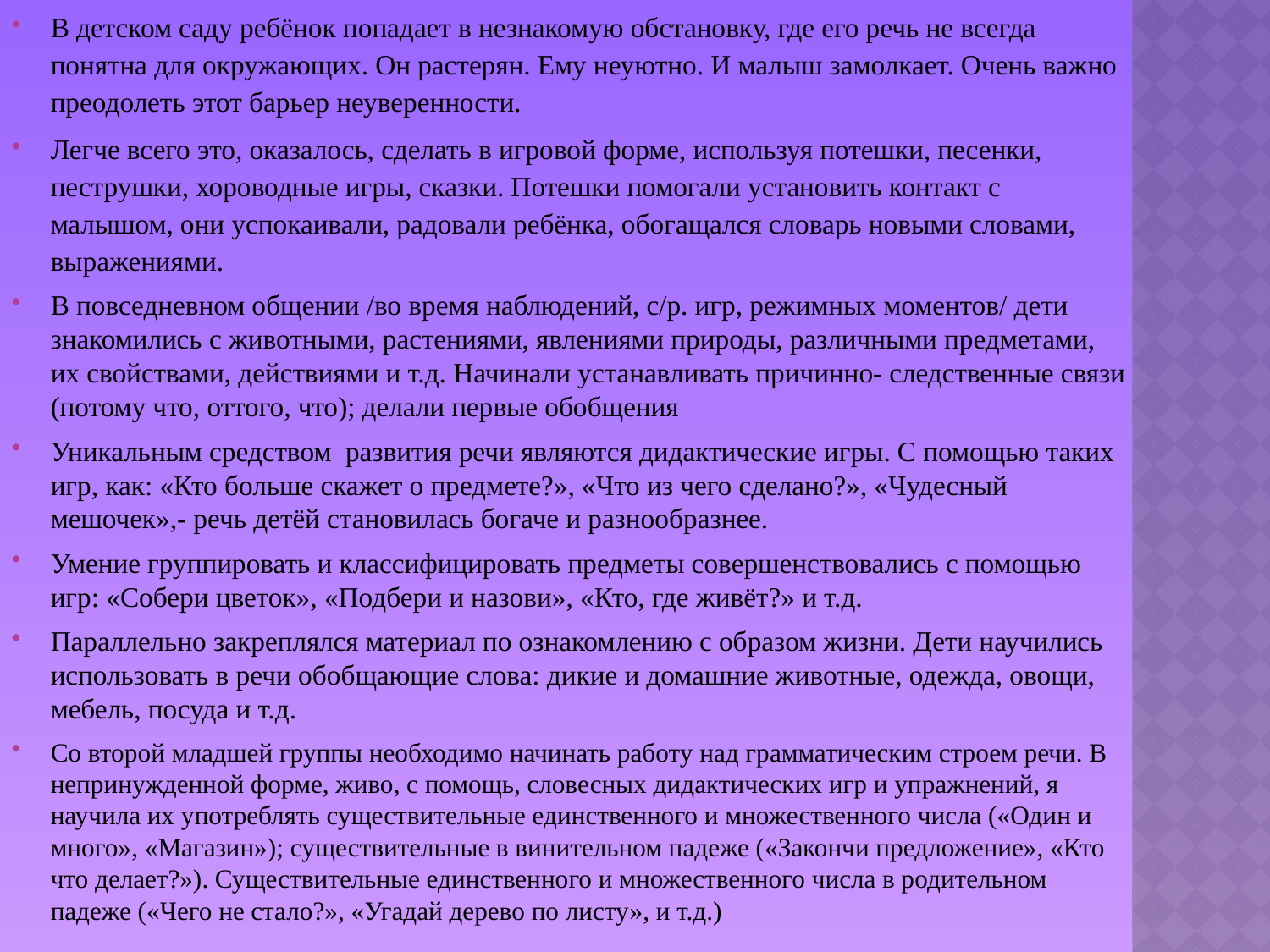

В детском саду ребёнок попадает в незнакомую обстановку, где его речь не всегда понятна для окружающих. Он растерян. Ему неуютно. И малыш замолкает. Очень важно преодолеть этот барьер неуверенности.
Легче всего это, оказалось, сделать в игровой форме, используя потешки, песенки, пеструшки, хороводные игры, сказки. Потешки помогали установить контакт с малышом, они успокаивали, радовали ребёнка, обогащался словарь новыми словами, выражениями.
В повседневном общении /во время наблюдений, с/р. игр, режимных моментов/ дети знакомились с животными, растениями, явлениями природы, различными предметами,     их свойствами, действиями и т.д. Начинали устанавливать причинно- следственные связи (потому что, оттого, что); делали первые обобщения
Уникальным средством  развития речи являются дидактические игры. С помощью таких игр, как: «Кто больше скажет о предмете?», «Что из чего сделано?», «Чудесный мешочек»,- речь детёй становилась богаче и разнообразнее.
Умение группировать и классифицировать предметы совершенствовались с помощью игр: «Собери цветок», «Подбери и назови», «Кто, где живёт?» и т.д.
Параллельно закреплялся материал по ознакомлению с образом жизни. Дети научились использовать в речи обобщающие слова: дикие и домашние животные, одежда, овощи, мебель, посуда и т.д.
Со второй младшей группы необходимо начинать работу над грамматическим строем речи. В непринужденной форме, живо, с помощь, словесных дидактических игр и упражнений, я научила их употреблять существительные единственного и множественного числа («Один и много», «Магазин»); существительные в винительном падеже («Закончи предложение», «Кто что делает?»). Существительные единственного и множественного числа в родительном падеже («Чего не стало?», «Угадай дерево по листу», и т.д.)